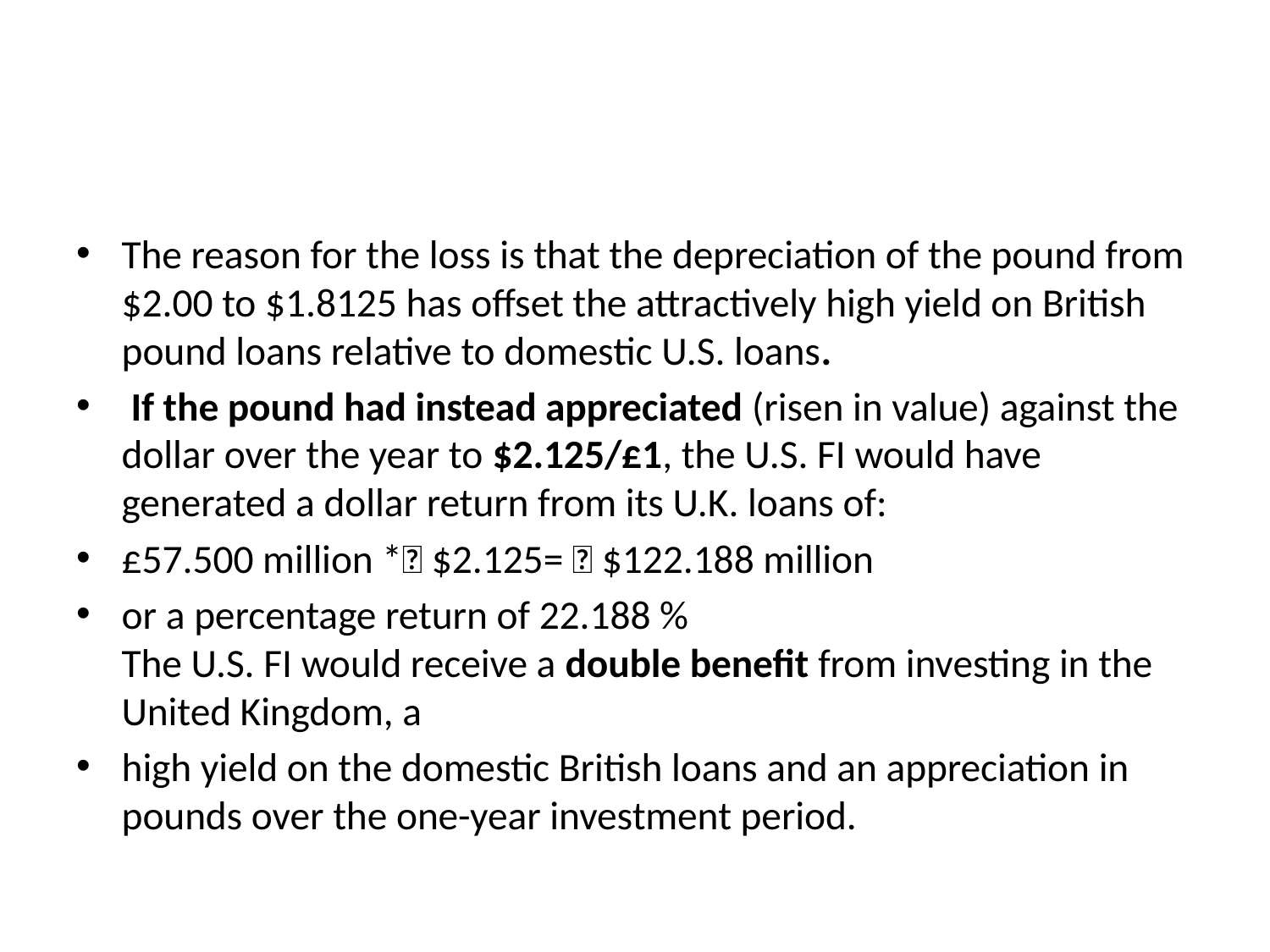

#
The reason for the loss is that the depreciation of the pound from $2.00 to $1.8125 has offset the attractively high yield on British pound loans relative to domestic U.S. loans.
 If the pound had instead appreciated (risen in value) against the dollar over the year to $2.125/£1, the U.S. FI would have generated a dollar return from its U.K. loans of:
£57.500 million *􏰇 $2.125= 􏰁 $122.188 million
or a percentage return of 22.188 %
The U.S. FI would receive a double benefit from investing in the United Kingdom, a
high yield on the domestic British loans and an appreciation in pounds over the one-year investment period.